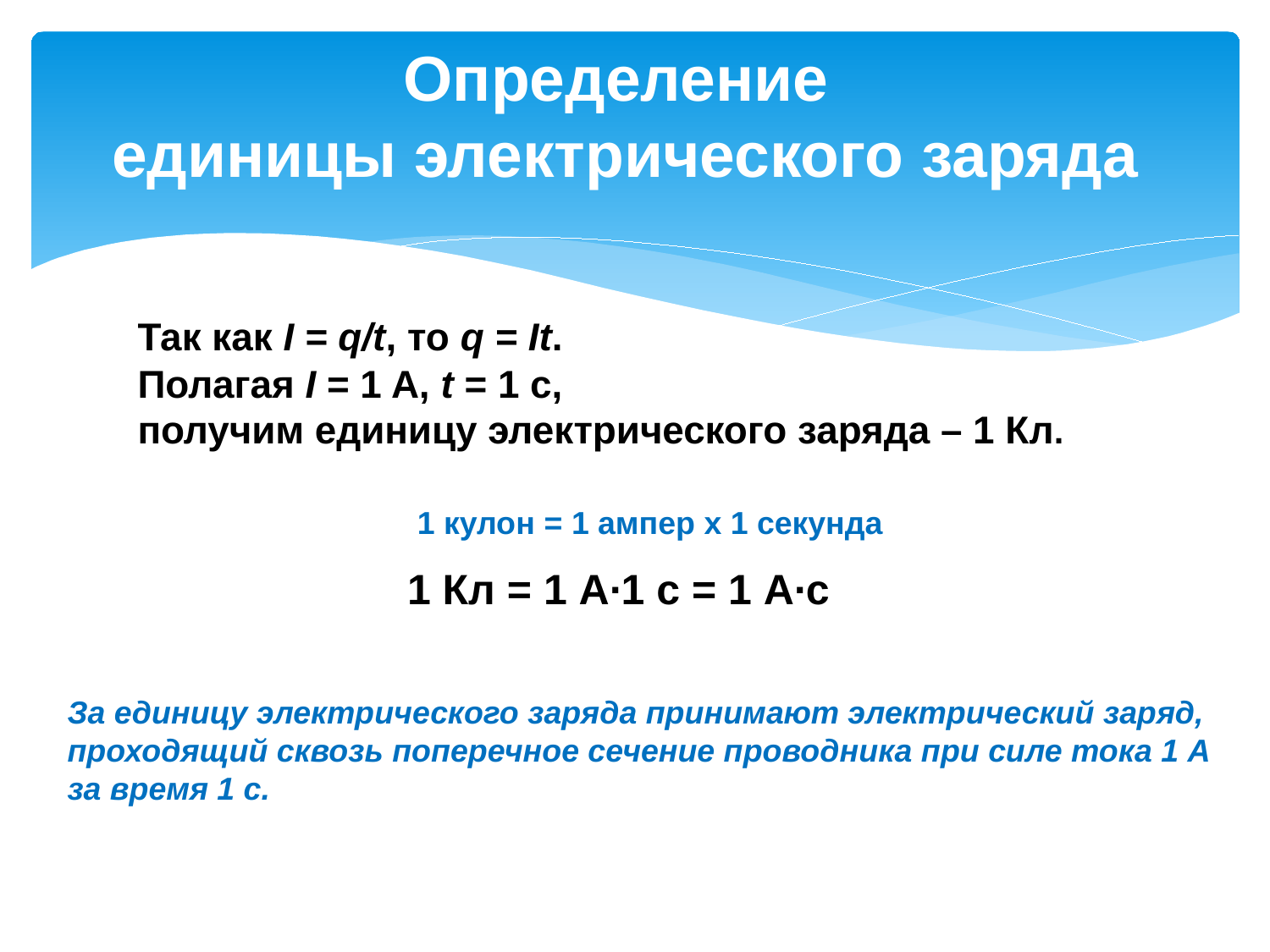

# Определение единицы электрического заряда
Так как I = q/t, то q = It.
Полагая I = 1 A, t = 1 c,
получим единицу электрического заряда – 1 Кл.
1 кулон = 1 ампер х 1 секунда
1 Кл = 1 А∙1 с = 1 А∙с
За единицу электрического заряда принимают электрический заряд, проходящий сквозь поперечное сечение проводника при силе тока 1 А за время 1 с.